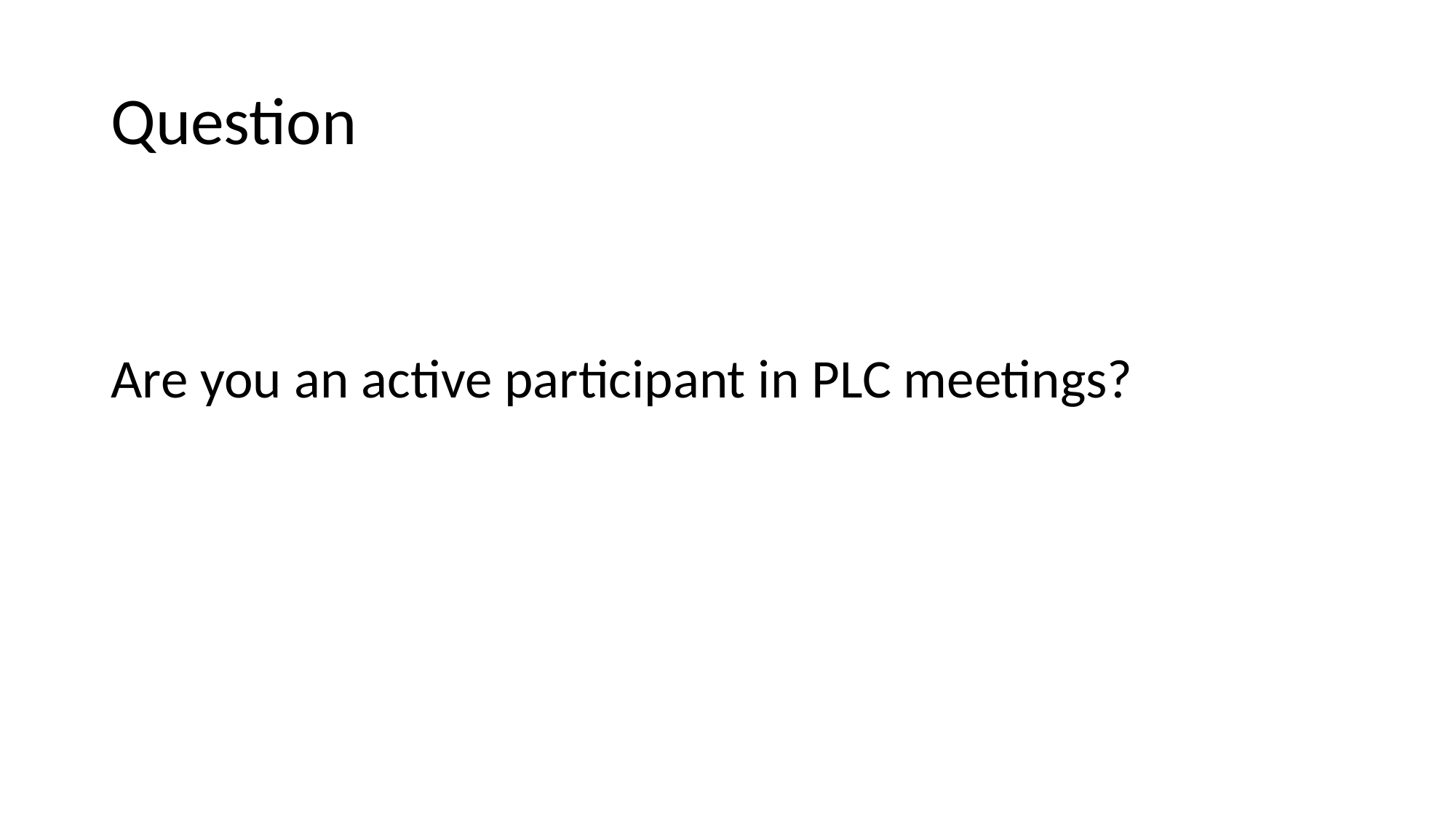

# Question

Are you an active participant in PLC meetings?